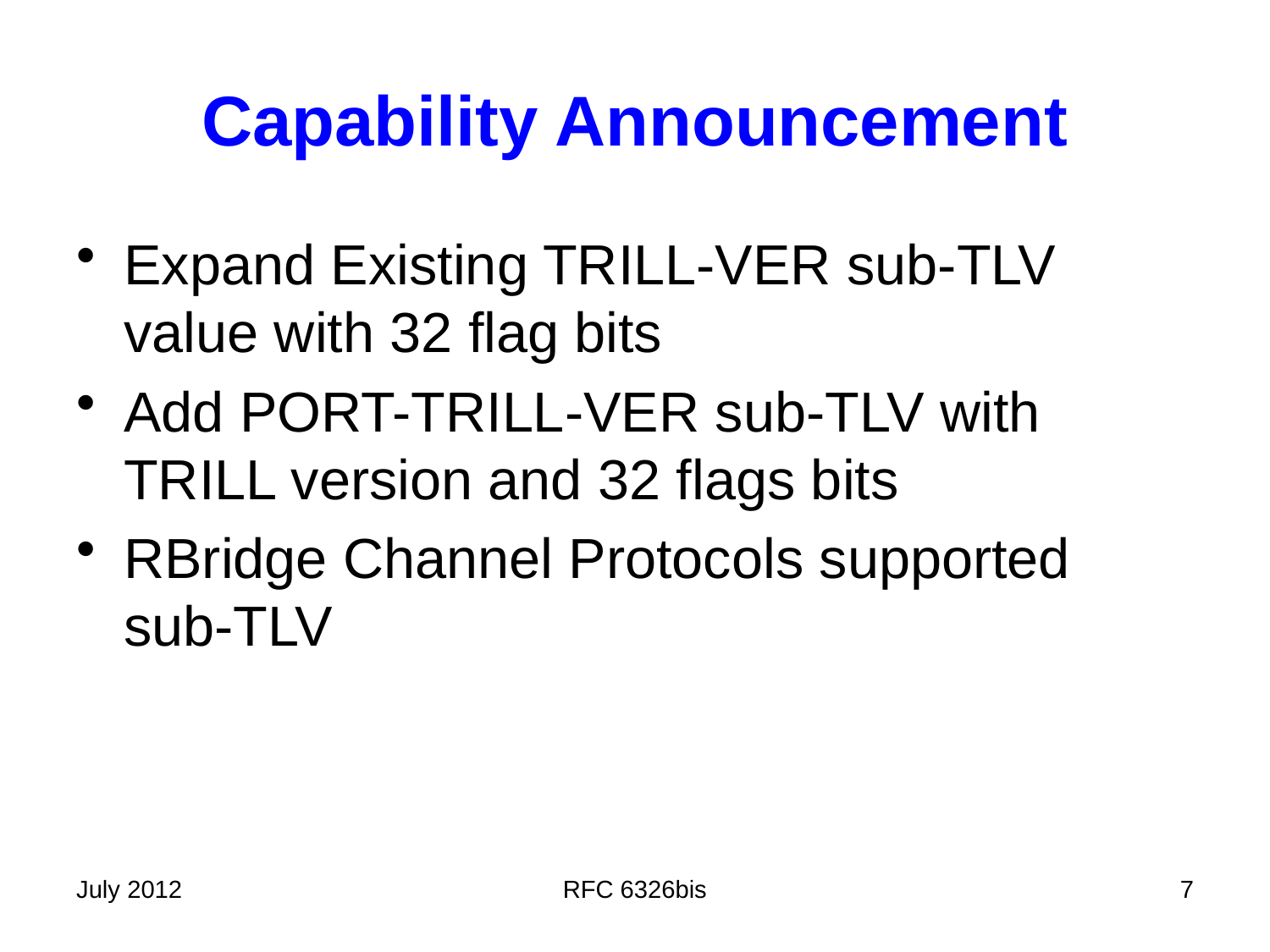

# Capability Announcement
Expand Existing TRILL-VER sub-TLV value with 32 flag bits
Add PORT-TRILL-VER sub-TLV with TRILL version and 32 flags bits
RBridge Channel Protocols supported sub-TLV

July 2012
RFC 6326bis
7